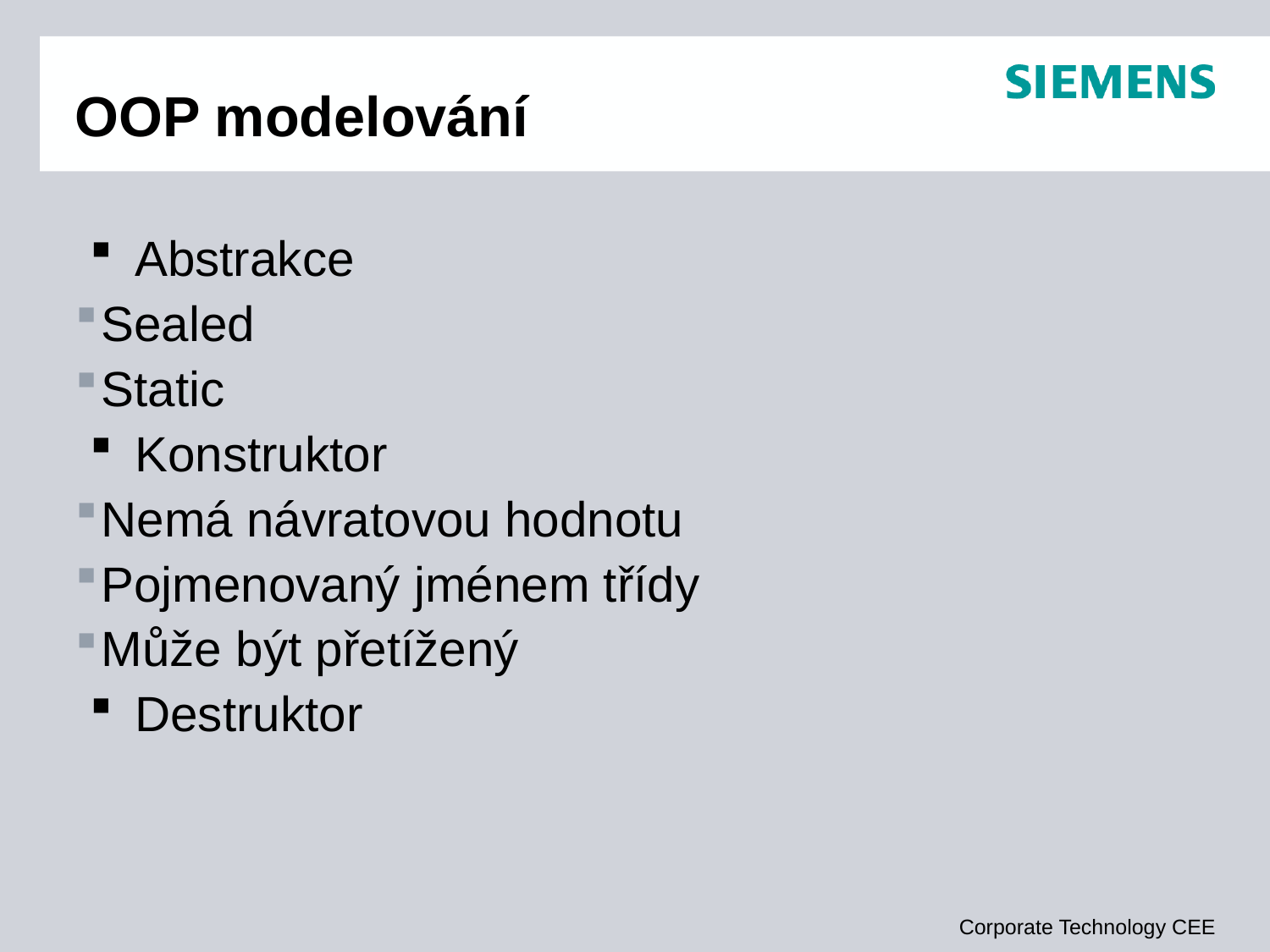

# OOP modelování
Abstrakce
Sealed
Static
Konstruktor
Nemá návratovou hodnotu
Pojmenovaný jménem třídy
Může být přetížený
Destruktor